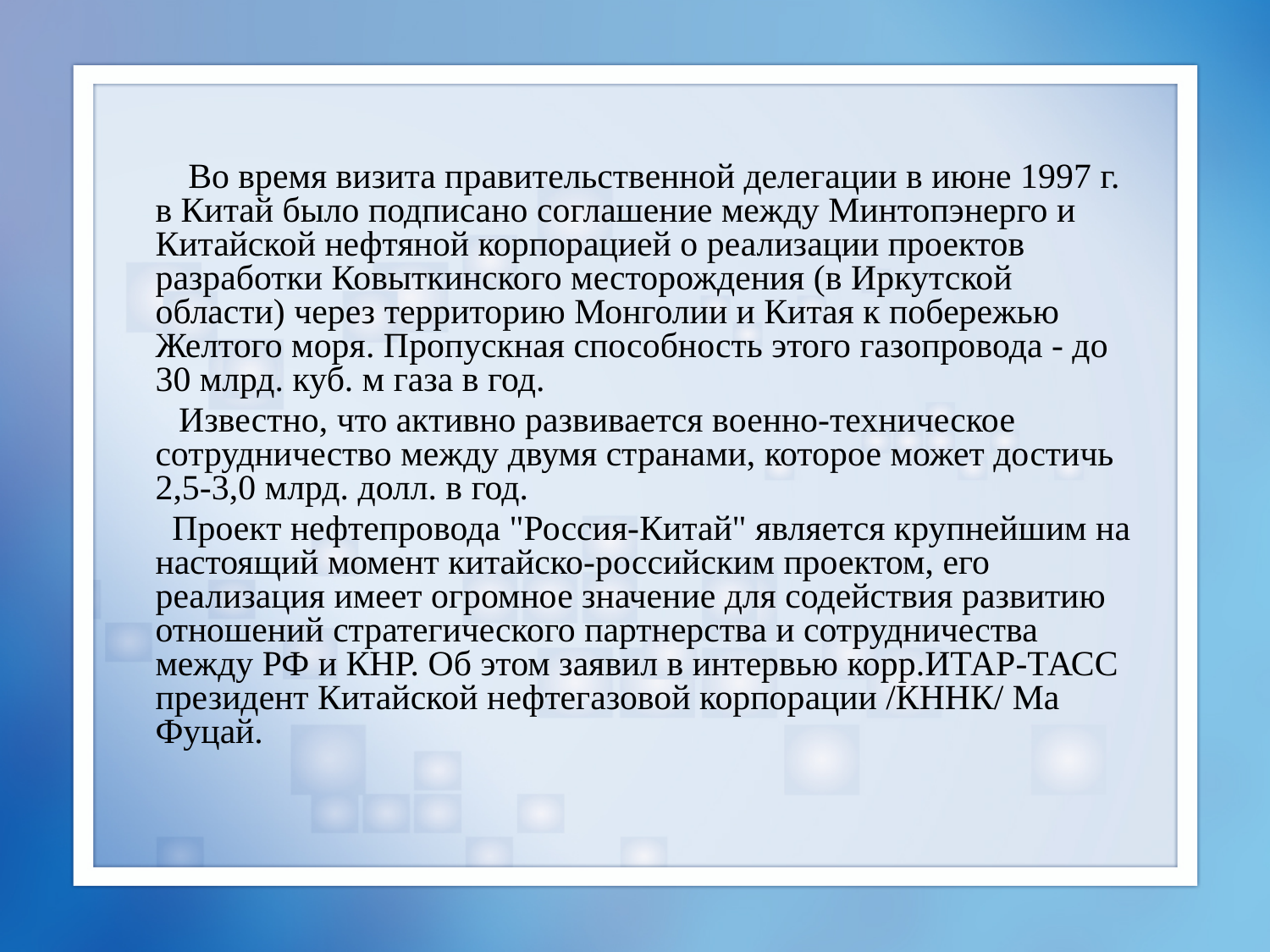

Во время визита правительственной делегации в июне 1997 г. в Китай было подписано соглашение между Минтопэнерго и Китайской нефтяной корпорацией о реализации проектов разработки Ковыткинского месторождения (в Иркутской области) через территорию Монголии и Китая к побережью Желтого моря. Пропускная способность этого газопровода - до 30 млрд. куб. м газа в год.
        Известно, что активно развивается военно-техническое сотрудничество между двумя странами, которое может достичь 2,5-3,0 млрд. долл. в год.
        Проект нефтепровода "Россия-Китай" является крупнейшим на настоящий момент китайско-российским проектом, его реализация имеет огромное значение для содействия развитию отношений стратегического партнерства и сотрудничества между РФ и КНР. Об этом заявил в интервью корр.ИТАР-ТАСС президент Китайской нефтегазовой корпорации /КННК/ Ма Фуцай.